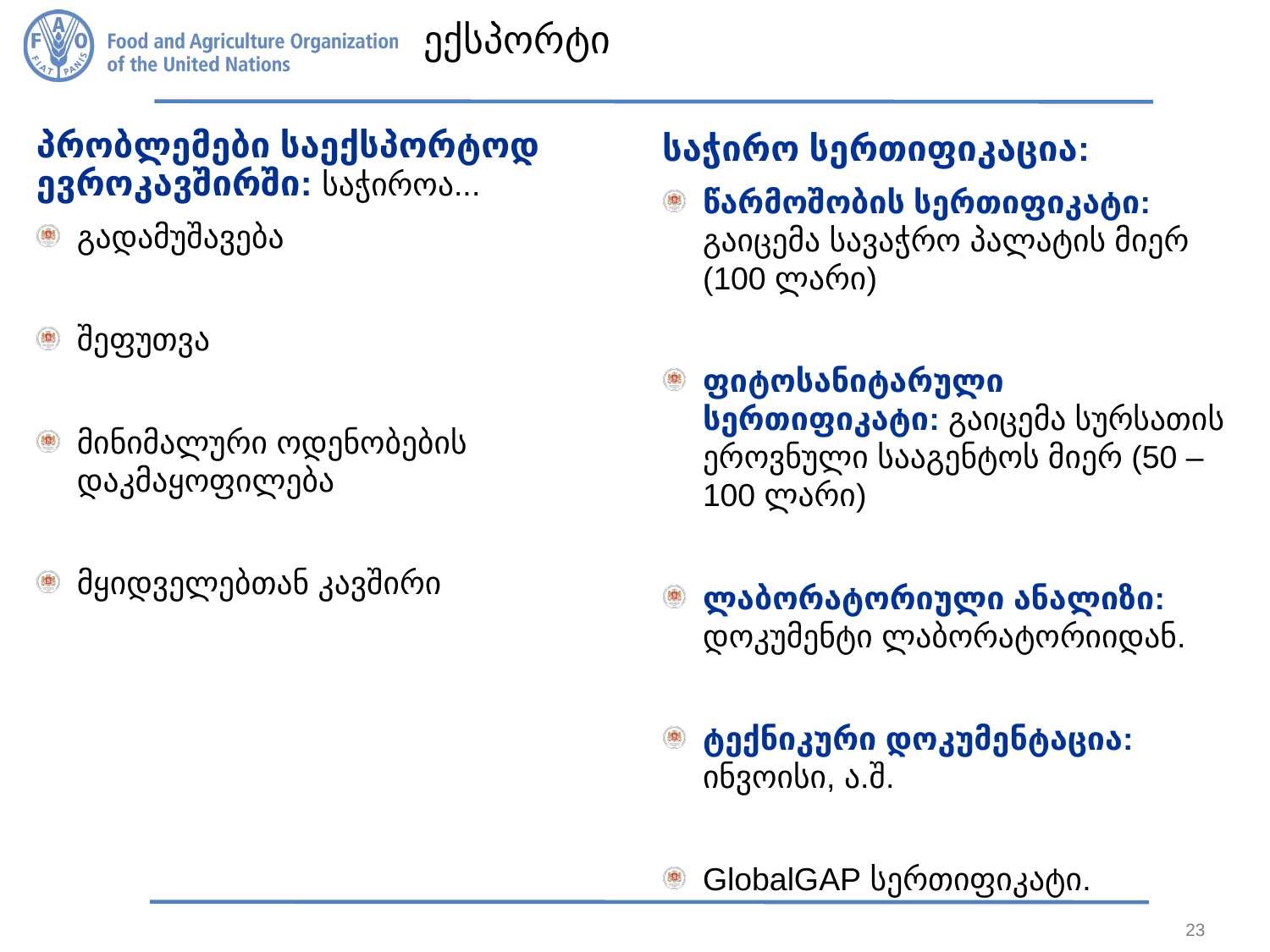

# ექსპორტი
საჭირო სერთიფიკაცია:
წარმოშობის სერთიფიკატი: გაიცემა სავაჭრო პალატის მიერ (100 ლარი)

ფიტოსანიტარული სერთიფიკატი: გაიცემა სურსათის ეროვნული სააგენტოს მიერ (50 – 100 ლარი)

ლაბორატორიული ანალიზი: დოკუმენტი ლაბორატორიიდან.

ტექნიკური დოკუმენტაცია: ინვოისი, ა.შ.

GlobalGAP სერთიფიკატი.

პრობლემები საექსპორტოდ ევროკავშირში: საჭიროა...
გადამუშავება

შეფუთვა

მინიმალური ოდენობების დაკმაყოფილება

მყიდველებთან კავშირი

23